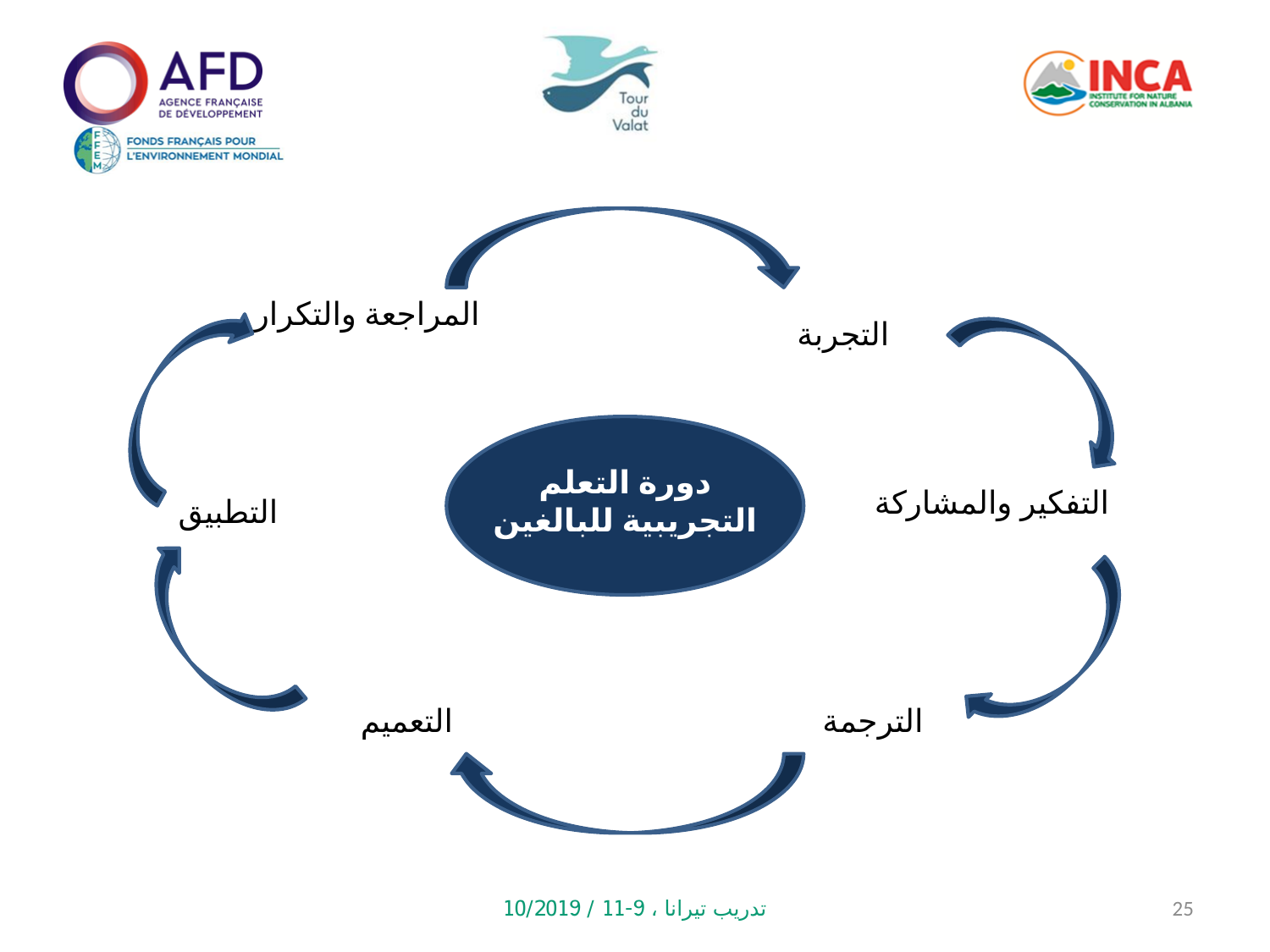

المراجعة والتكرار
التجربة

دورة التعلم التجريبية للبالغين
التفكير والمشاركة
التطبيق

التعميم
الترجمة

تدريب تيرانا ، 9-11 / 10/2019
25